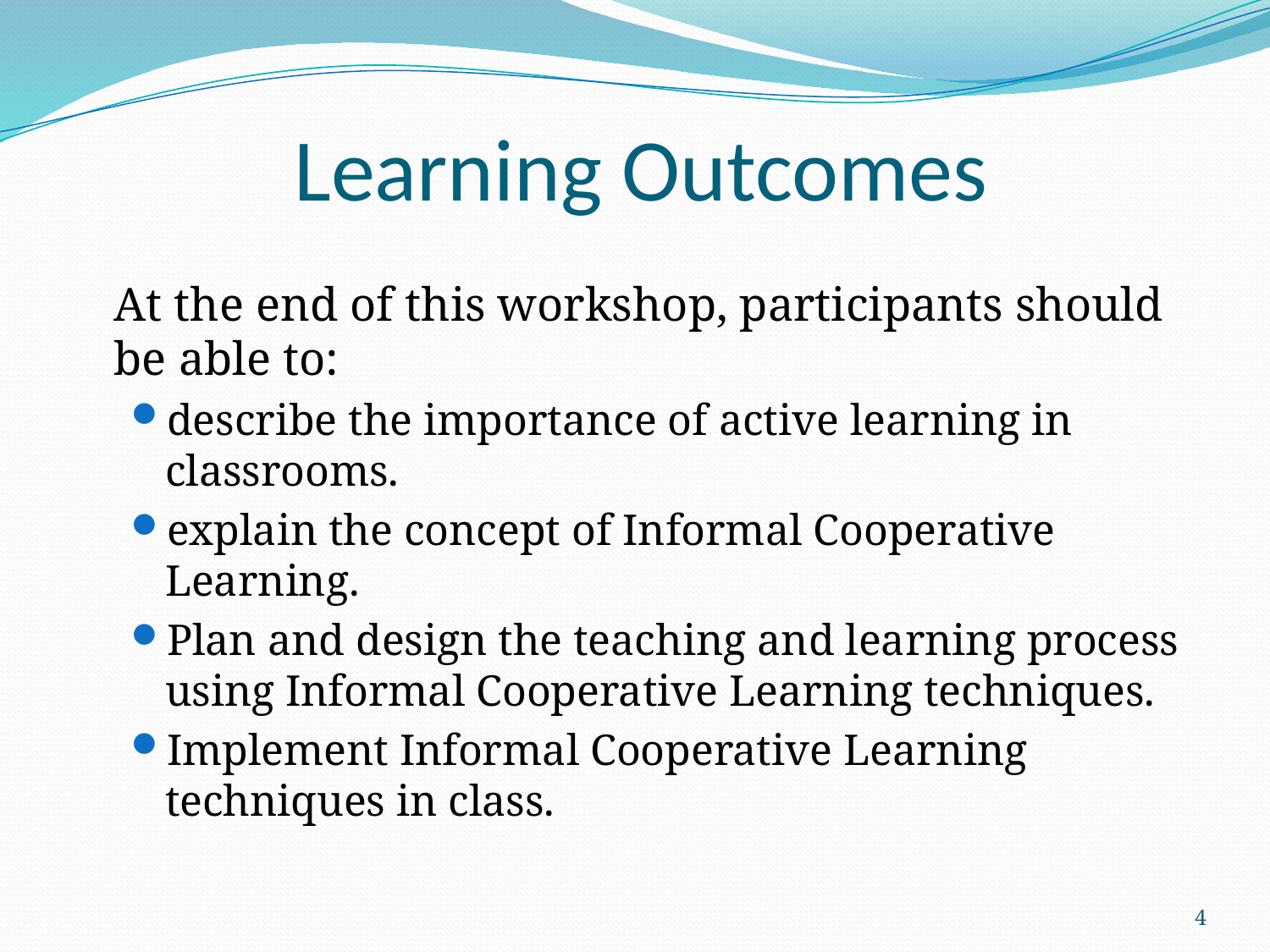

# Learning Outcomes
	At the end of this workshop, participants should be able to:
describe the importance of active learning in classrooms.
explain the concept of Informal Cooperative Learning.
Plan and design the teaching and learning process using Informal Cooperative Learning techniques.
Implement Informal Cooperative Learning techniques in class.
4